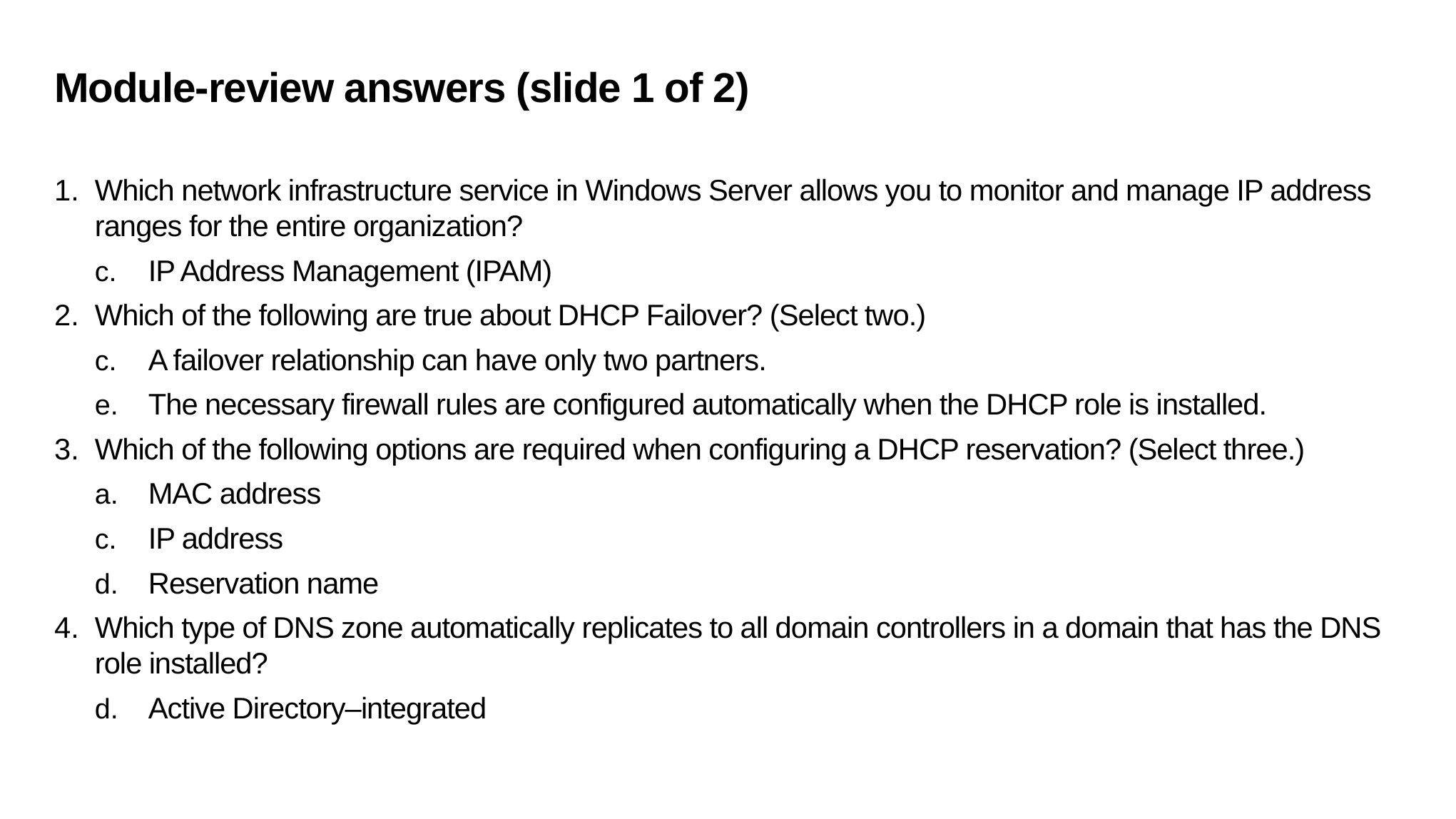

# Module-review answers (slide 1 of 2)
Which network infrastructure service in Windows Server allows you to monitor and manage IP address ranges for the entire organization?
IP Address Management (IPAM)
Which of the following are true about DHCP Failover? (Select two.)
A failover relationship can have only two partners.
The necessary firewall rules are configured automatically when the DHCP role is installed.
Which of the following options are required when configuring a DHCP reservation? (Select three.)
MAC address
IP address
Reservation name
Which type of DNS zone automatically replicates to all domain controllers in a domain that has the DNS role installed?
Active Directory–integrated